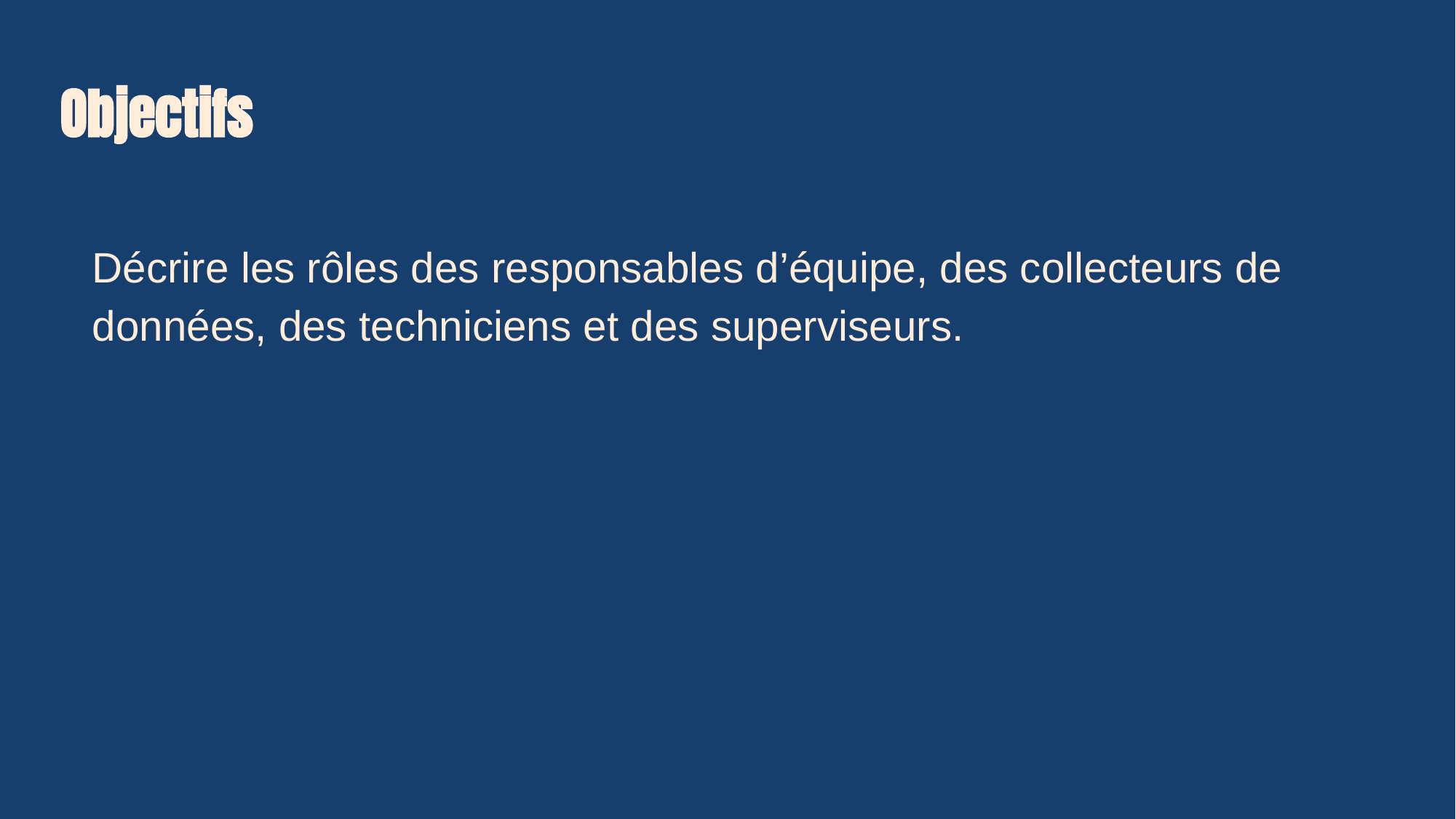

# Objectifs
Décrire les rôles des responsables d’équipe, des collecteurs de données, des techniciens et des superviseurs.